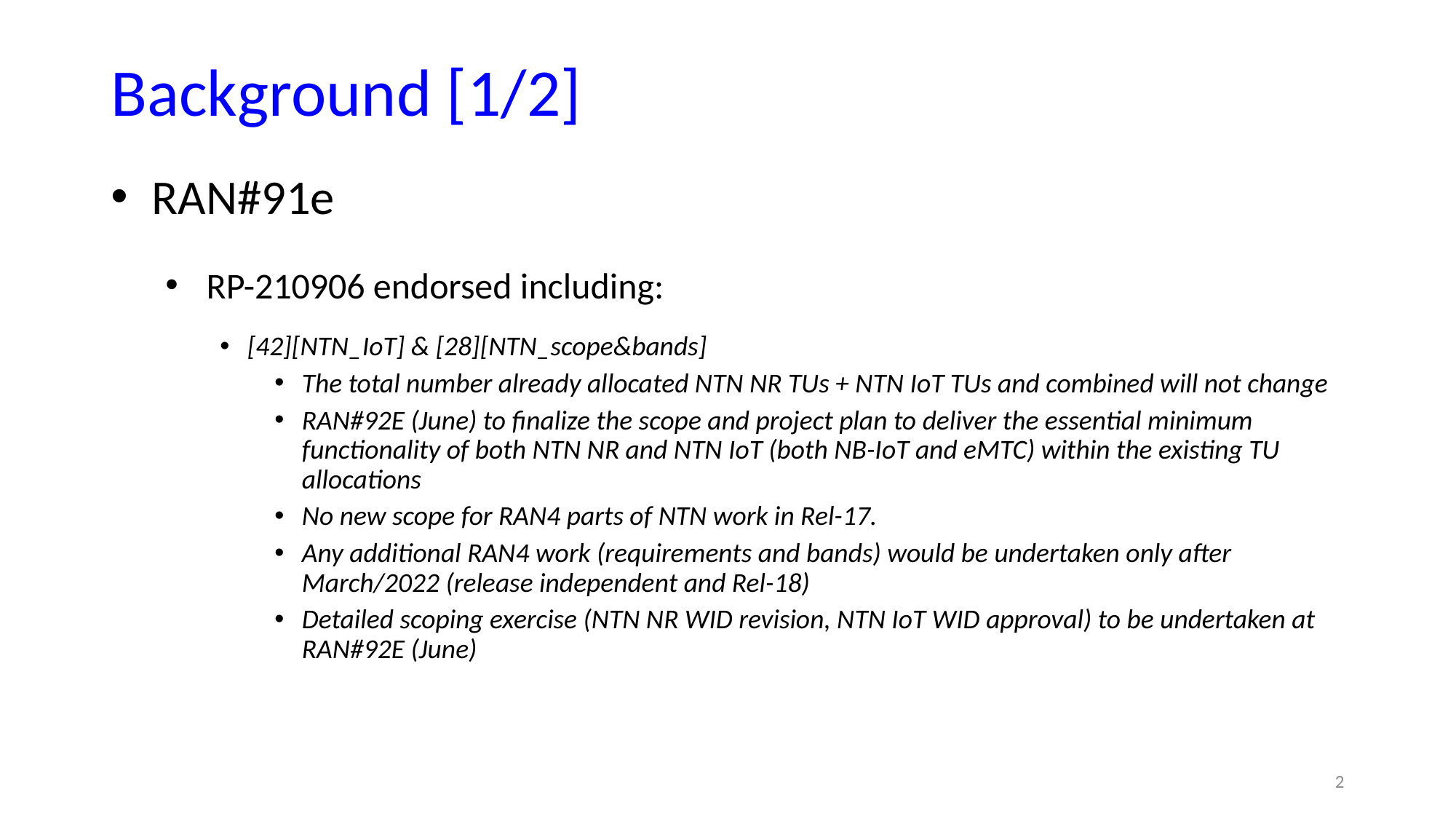

# Background [1/2]
RAN#91e
RP-210906 endorsed including:
[42][NTN_IoT] & [28][NTN_scope&bands]
The total number already allocated NTN NR TUs + NTN IoT TUs and combined will not change
RAN#92E (June) to finalize the scope and project plan to deliver the essential minimum functionality of both NTN NR and NTN IoT (both NB-IoT and eMTC) within the existing TU allocations
No new scope for RAN4 parts of NTN work in Rel-17.
Any additional RAN4 work (requirements and bands) would be undertaken only after March/2022 (release independent and Rel-18)
Detailed scoping exercise (NTN NR WID revision, NTN IoT WID approval) to be undertaken at RAN#92E (June)

2